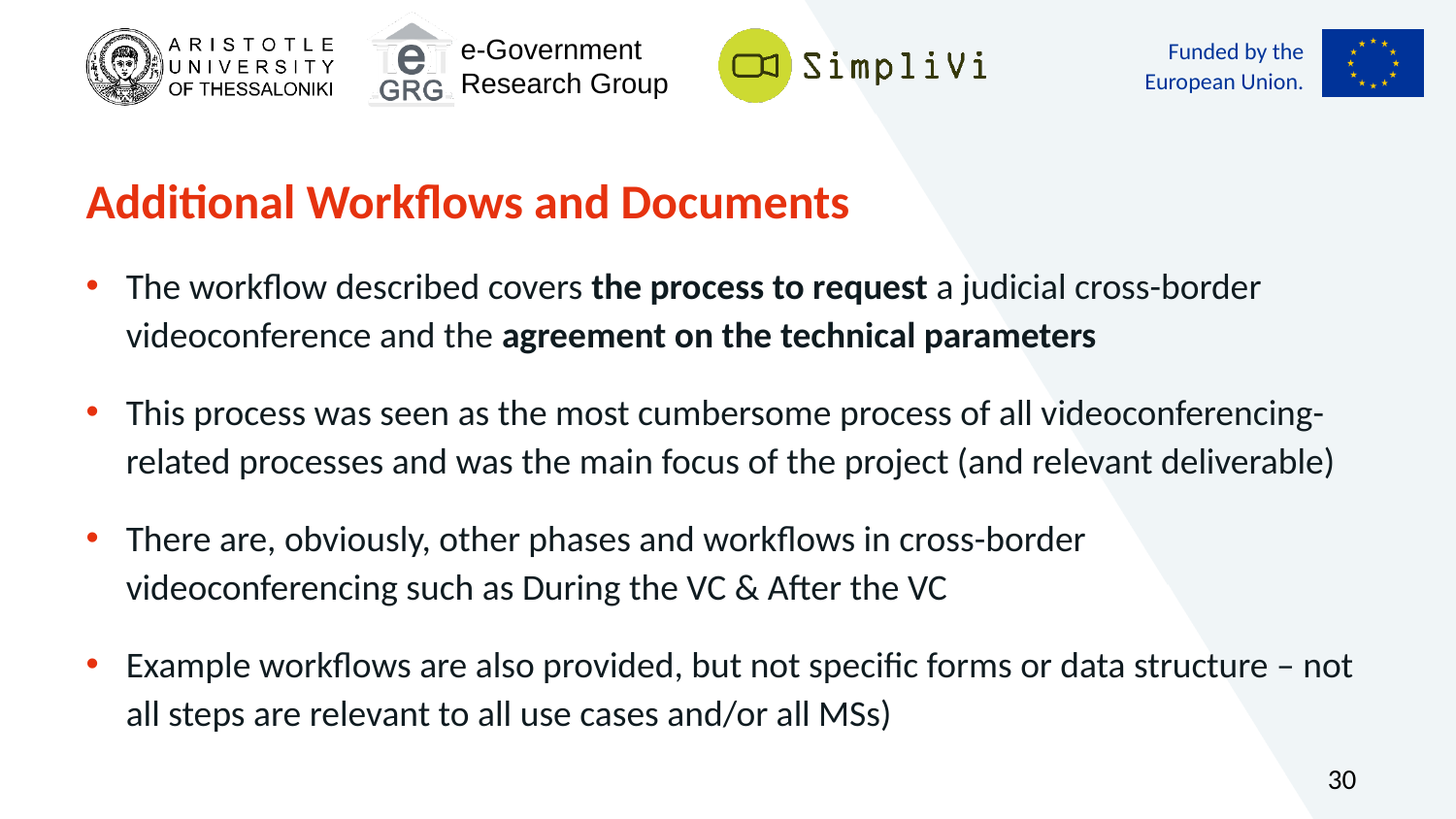

# Additional Workflows and Documents
The workflow described covers the process to request a judicial cross-border videoconference and the agreement on the technical parameters
This process was seen as the most cumbersome process of all videoconferencing-related processes and was the main focus of the project (and relevant deliverable)
There are, obviously, other phases and workflows in cross-border videoconferencing such as During the VC & After the VC
Example workflows are also provided, but not specific forms or data structure – not all steps are relevant to all use cases and/or all MSs)
30